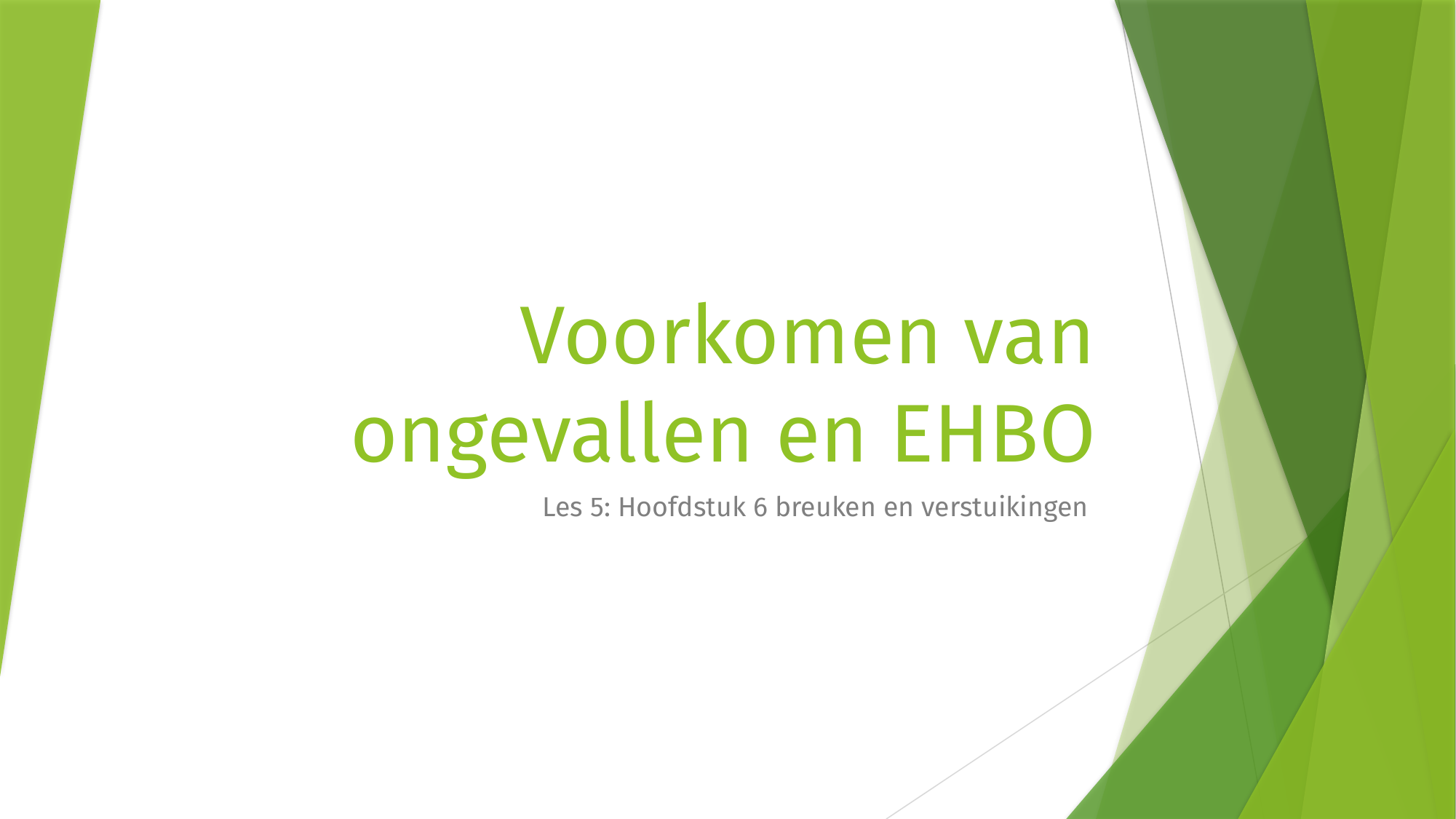

# Voorkomen van ongevallen en EHBO
Les 5: Hoofdstuk 6 breuken en verstuikingen